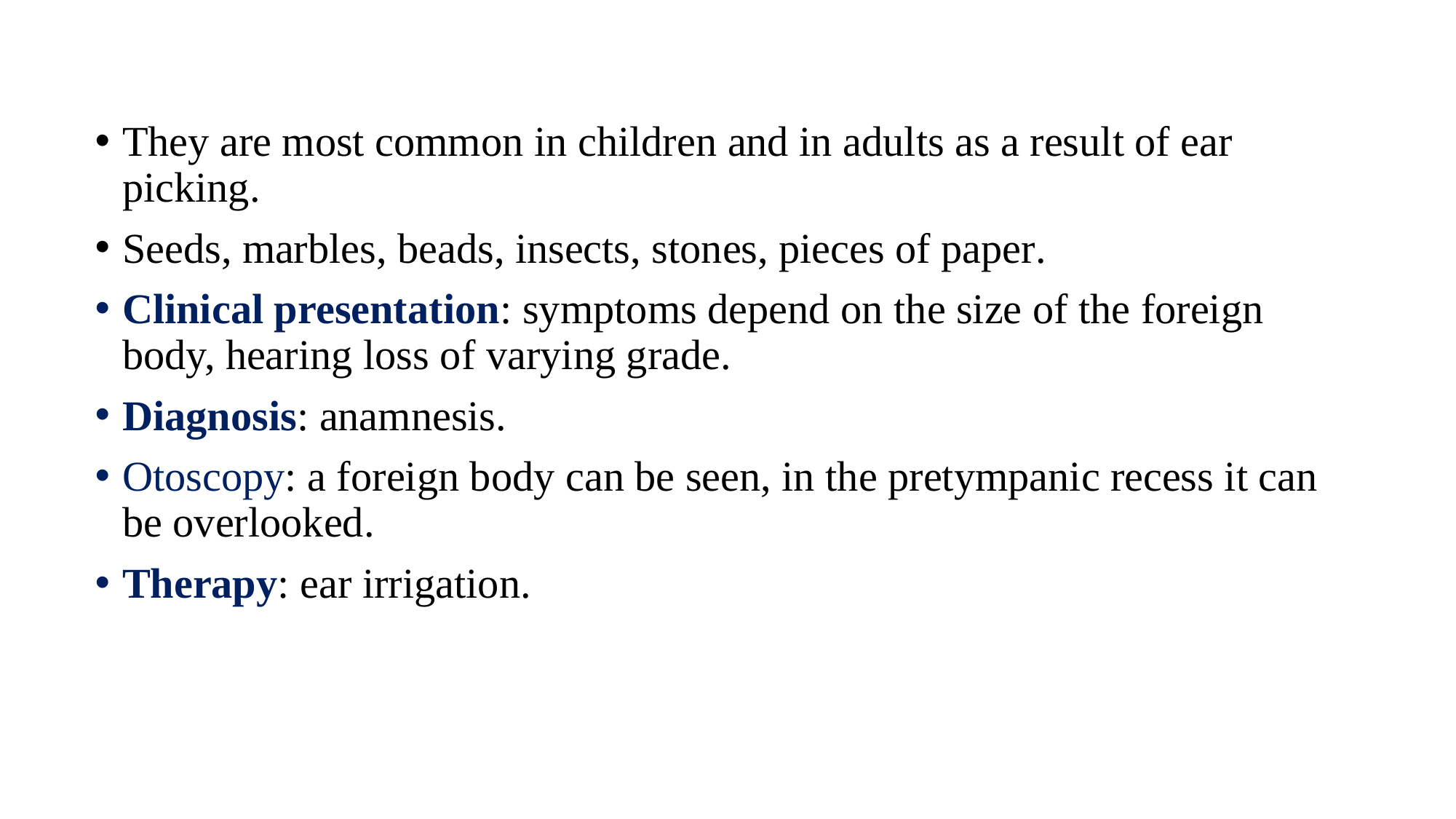

They are most common in children and in adults as a result of ear picking.
Seeds, marbles, beads, insects, stones, pieces of paper.
Clinical presentation: symptoms depend on the size of the foreign body, hearing loss of varying grade.
Diagnosis: anamnesis.
Otoscopy: a foreign body can be seen, in the pretympanic recess it can be overlooked.
Therapy: ear irrigation.